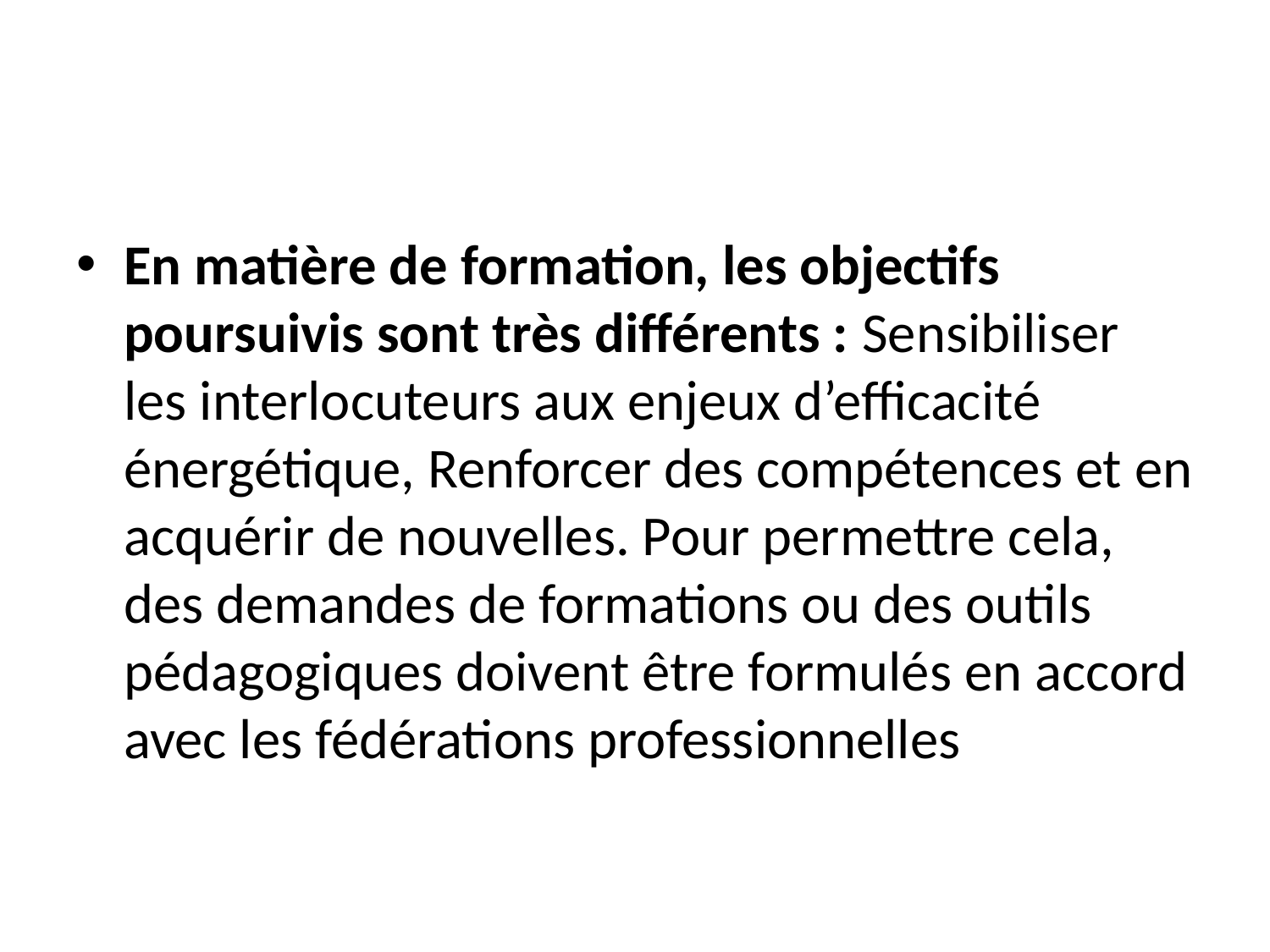

#
En matière de formation, les objectifs poursuivis sont très différents : Sensibiliser les interlocuteurs aux enjeux d’efficacité énergétique, Renforcer des compétences et en acquérir de nouvelles. Pour permettre cela, des demandes de formations ou des outils pédagogiques doivent être formulés en accord avec les fédérations professionnelles